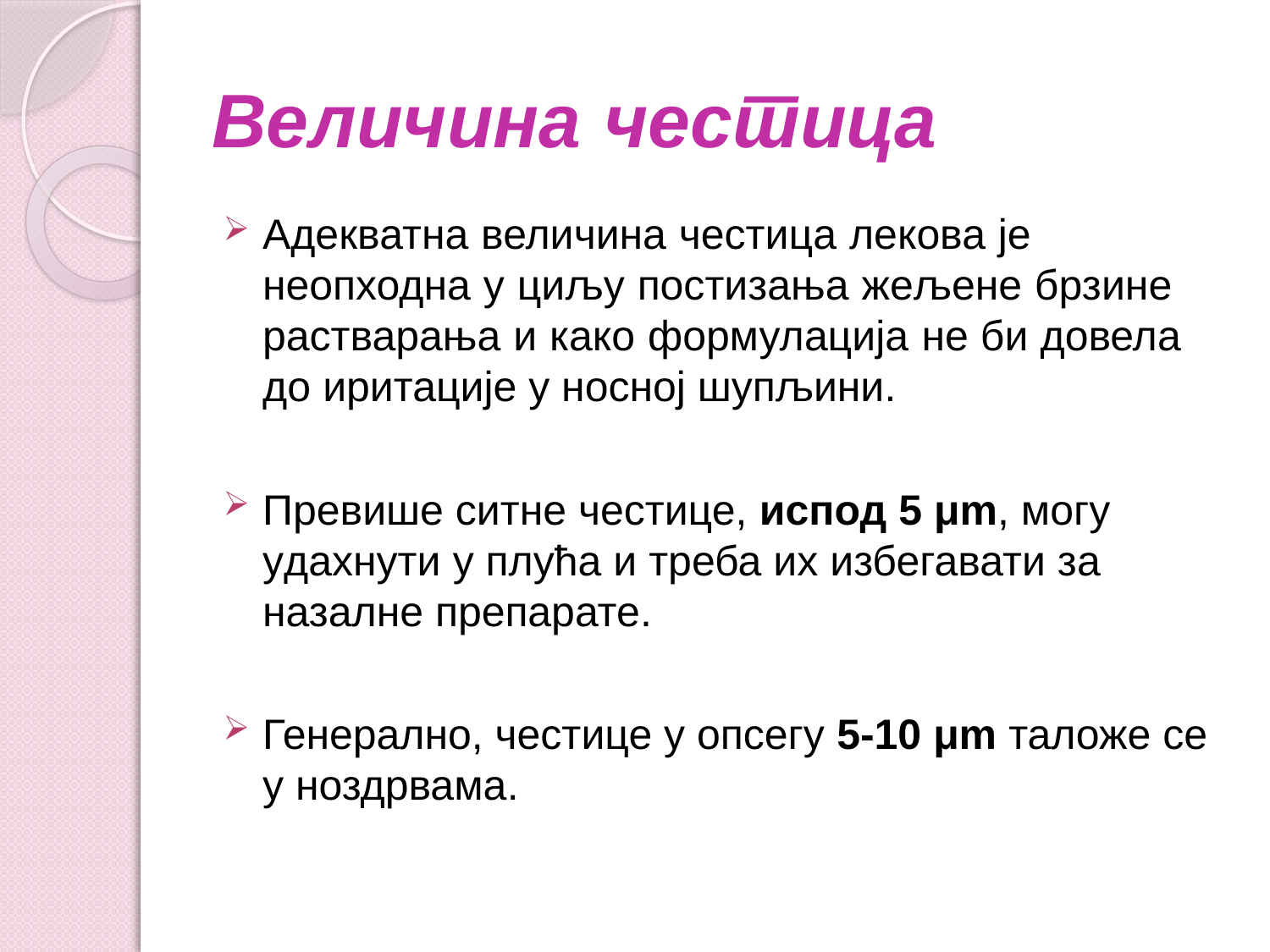

# Величина честица
Адекватна величина честица лекова је неопходна у циљу постизања жељене брзине растварања и како формулација не би довела до иритације у носној шупљини.

Превише ситне честице, испод 5 μm, могу удахнути у плућа и треба их избегавати за назалне препарате.

Генерално, честице у опсегу 5-10 μm таложе се у ноздрвама.